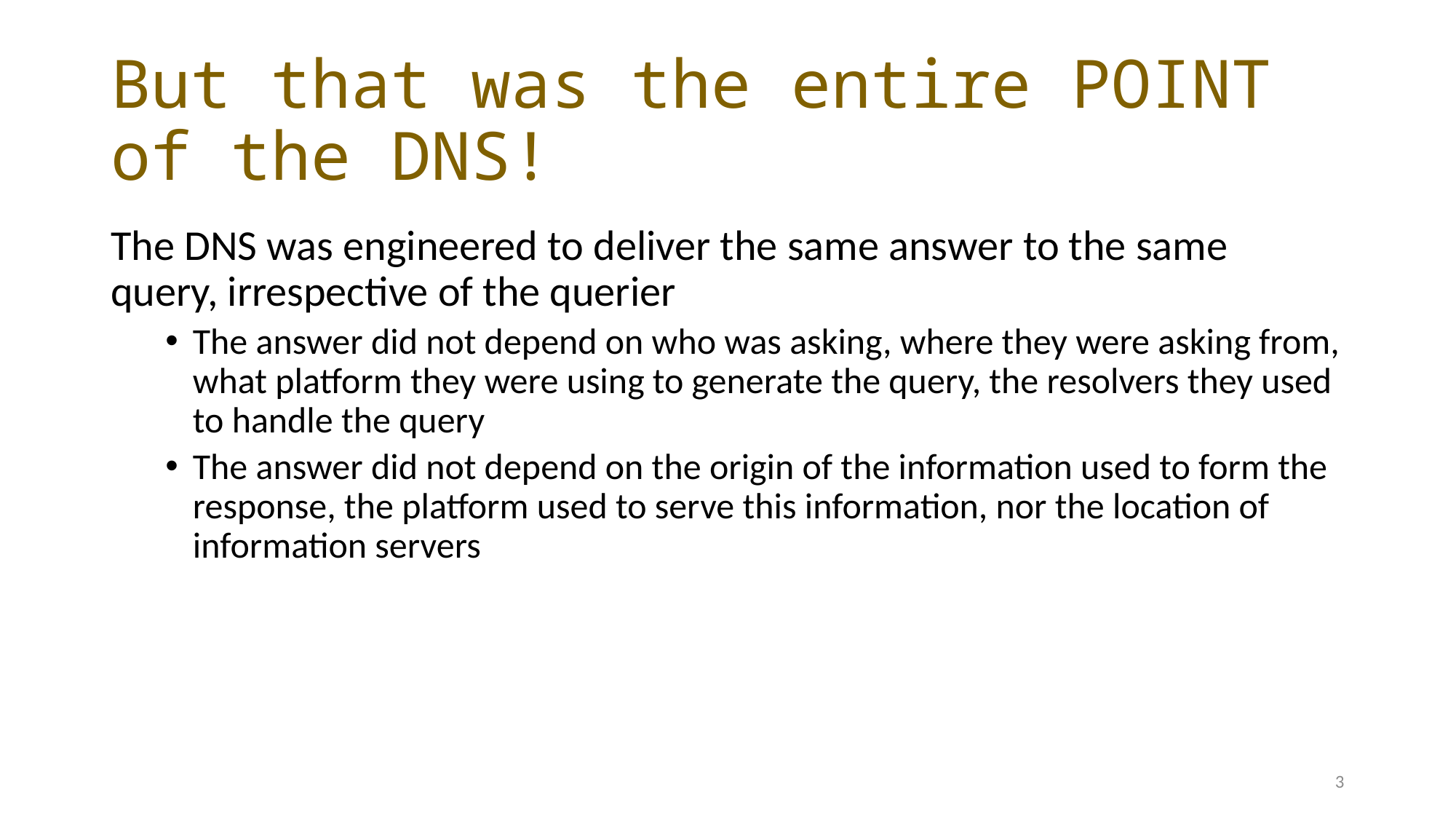

# But that was the entire POINT of the DNS!
The DNS was engineered to deliver the same answer to the same query, irrespective of the querier
The answer did not depend on who was asking, where they were asking from, what platform they were using to generate the query, the resolvers they used to handle the query
The answer did not depend on the origin of the information used to form the response, the platform used to serve this information, nor the location of information servers

3